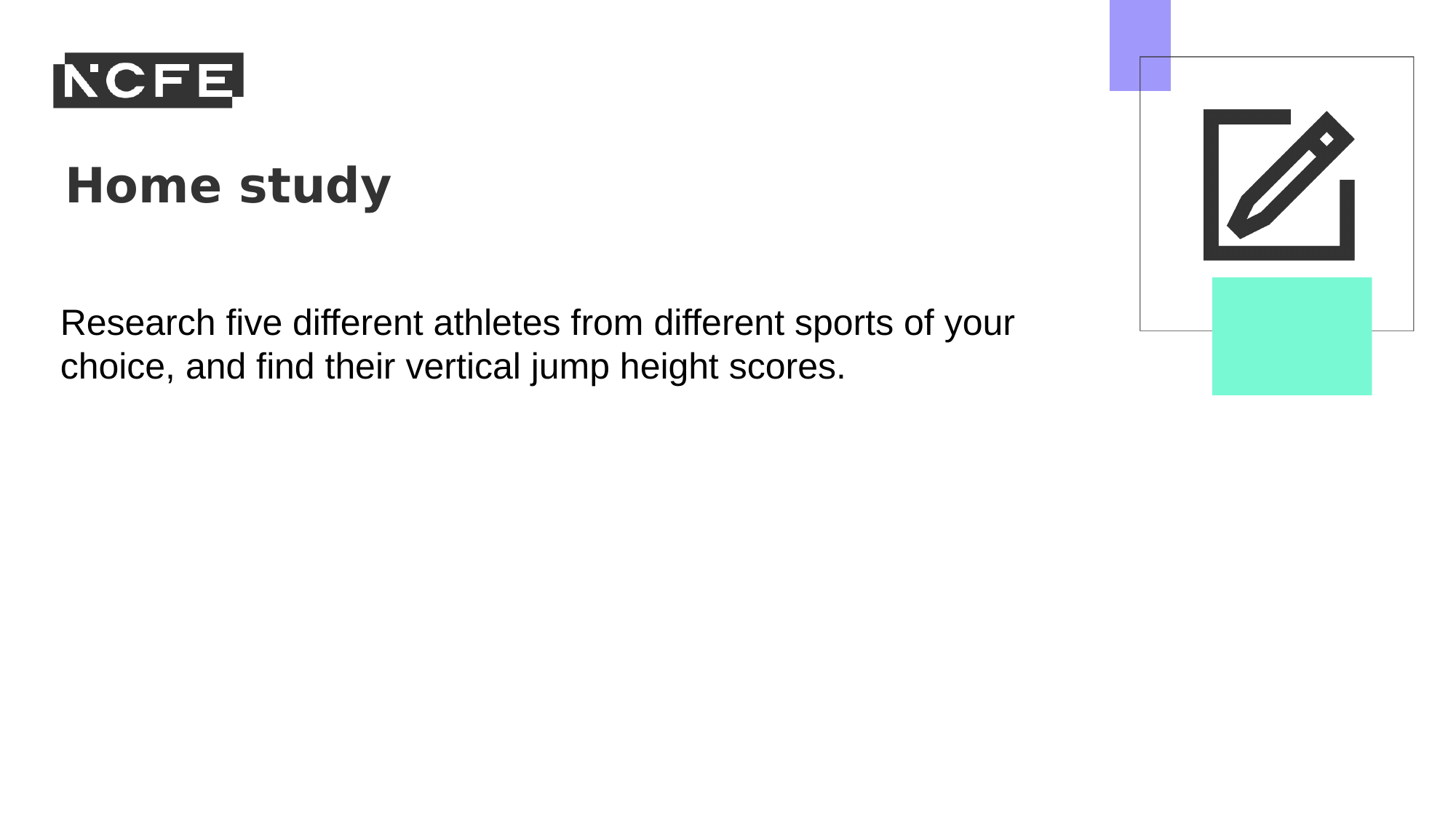

Research five different athletes from different sports of your choice, and find their vertical jump height scores.